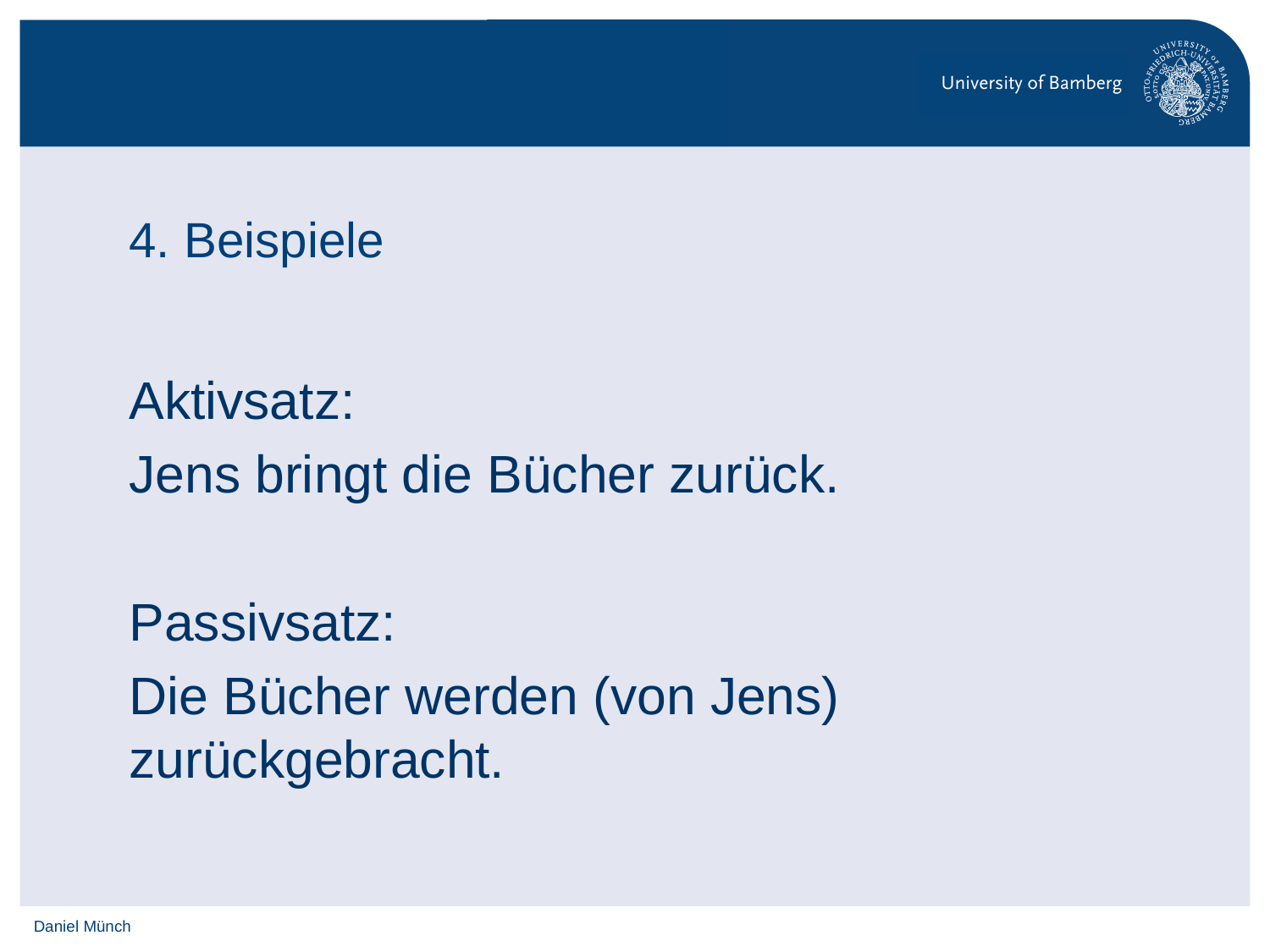

# 4. Beispiele
Aktivsatz:
Jens bringt die Bücher zurück.

Passivsatz:
Die Bücher werden (von Jens) zurückgebracht.